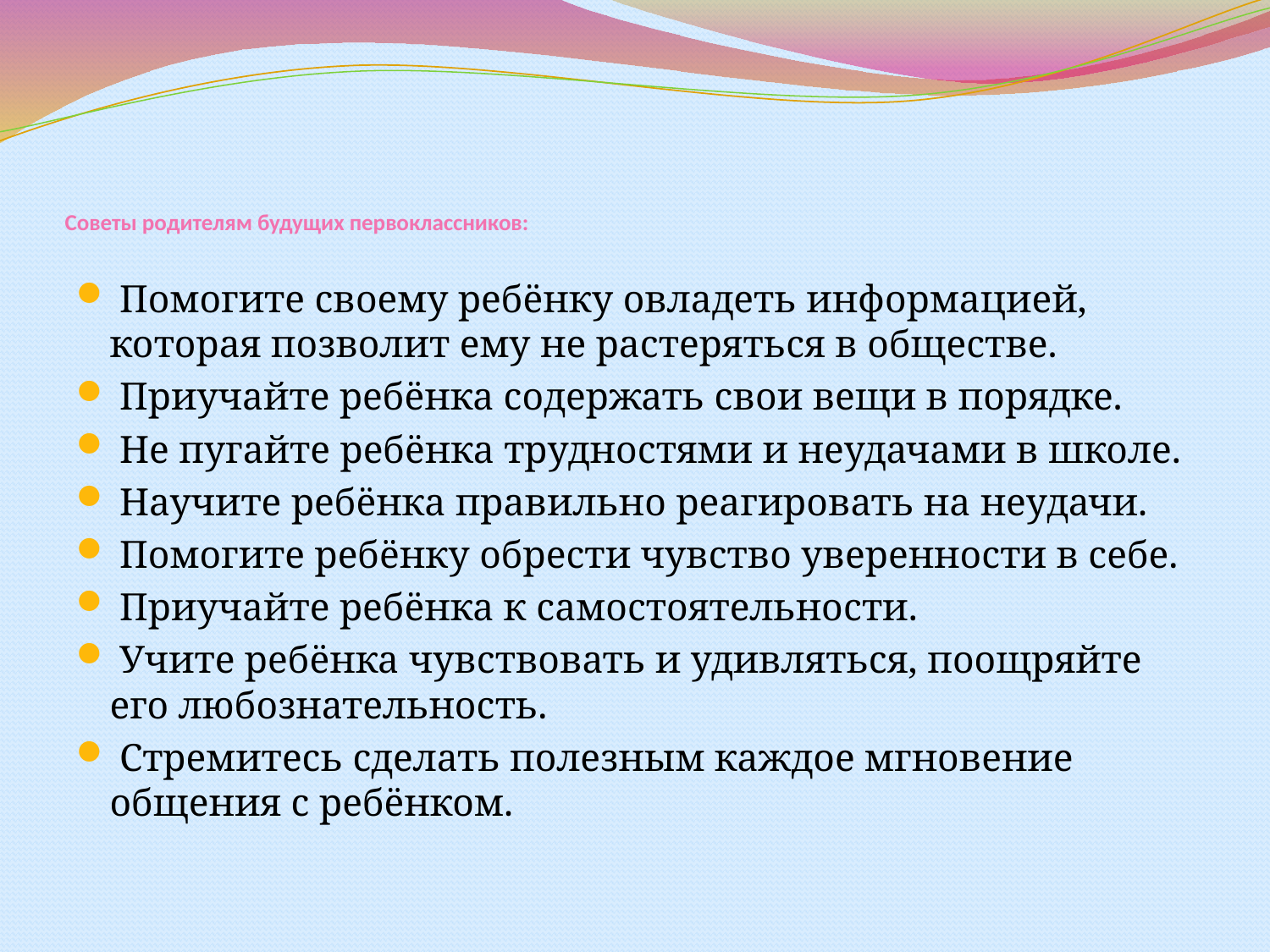

# Советы родителям будущих первоклассников:
 Помогите своему ребёнку овладеть информацией, которая позволит ему не растеряться в обществе.
 Приучайте ребёнка содержать свои вещи в порядке.
 Не пугайте ребёнка трудностями и неудачами в школе.
 Научите ребёнка правильно реагировать на неудачи.
 Помогите ребёнку обрести чувство уверенности в себе.
 Приучайте ребёнка к самостоятельности.
 Учите ребёнка чувствовать и удивляться, поощряйте   его любознательность.
 Стремитесь сделать полезным каждое мгновение общения с ребёнком.